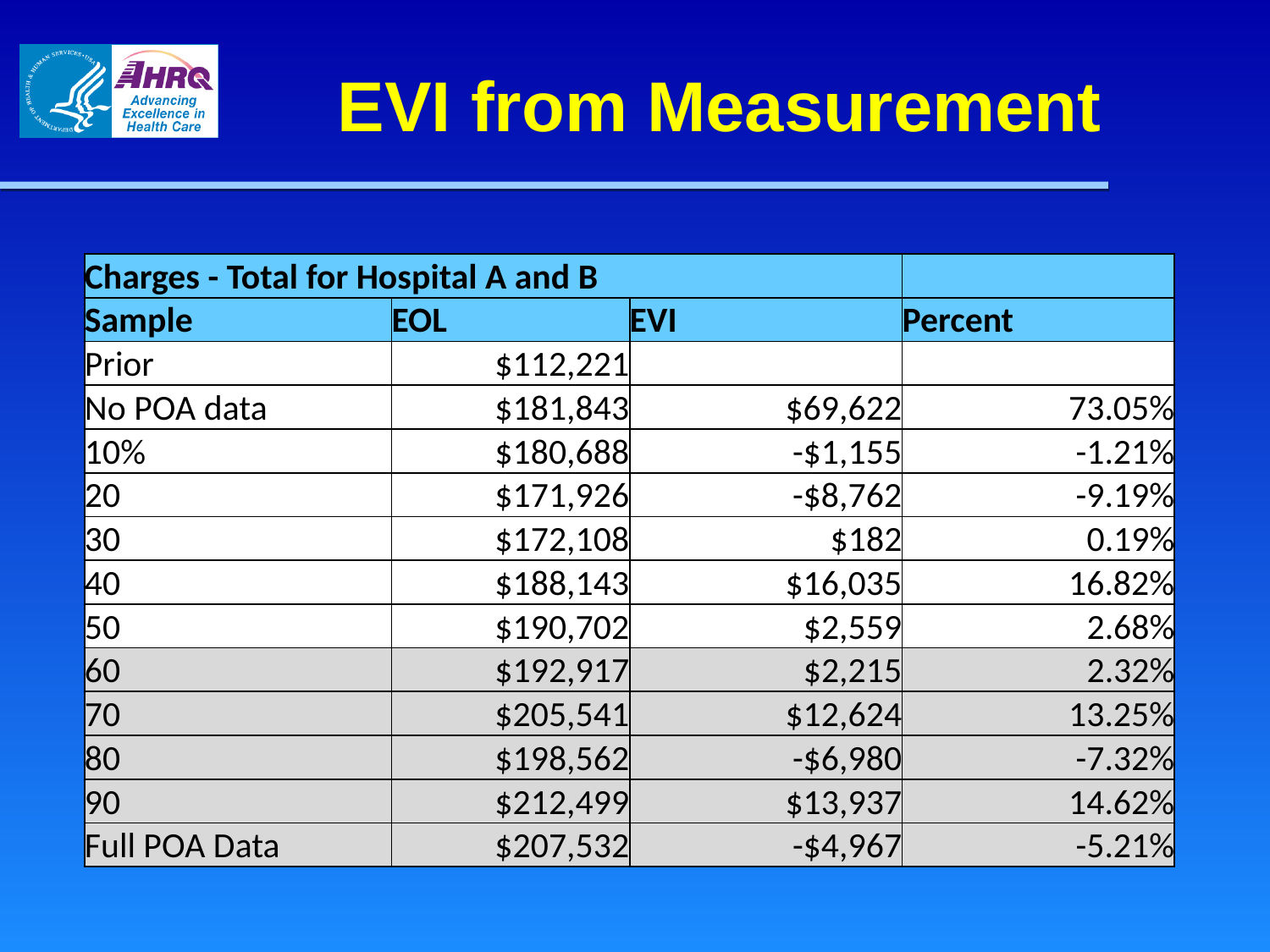

# EVI from Measurement
| Charges - Total for Hospital A and B |  |  |  |
| --- | --- | --- | --- |
| Sample | EOL | EVI | Percent |
| Prior | $112,221 |  |  |
| No POA data | $181,843 | $69,622 | 73.05% |
| 10% | $180,688 | -$1,155 | -1.21% |
| 20 | $171,926 | -$8,762 | -9.19% |
| 30 | $172,108 | $182 | 0.19% |
| 40 | $188,143 | $16,035 | 16.82% |
| 50 | $190,702 | $2,559 | 2.68% |
| 60 | $192,917 | $2,215 | 2.32% |
| 70 | $205,541 | $12,624 | 13.25% |
| 80 | $198,562 | -$6,980 | -7.32% |
| 90 | $212,499 | $13,937 | 14.62% |
| Full POA Data | $207,532 | -$4,967 | -5.21% |